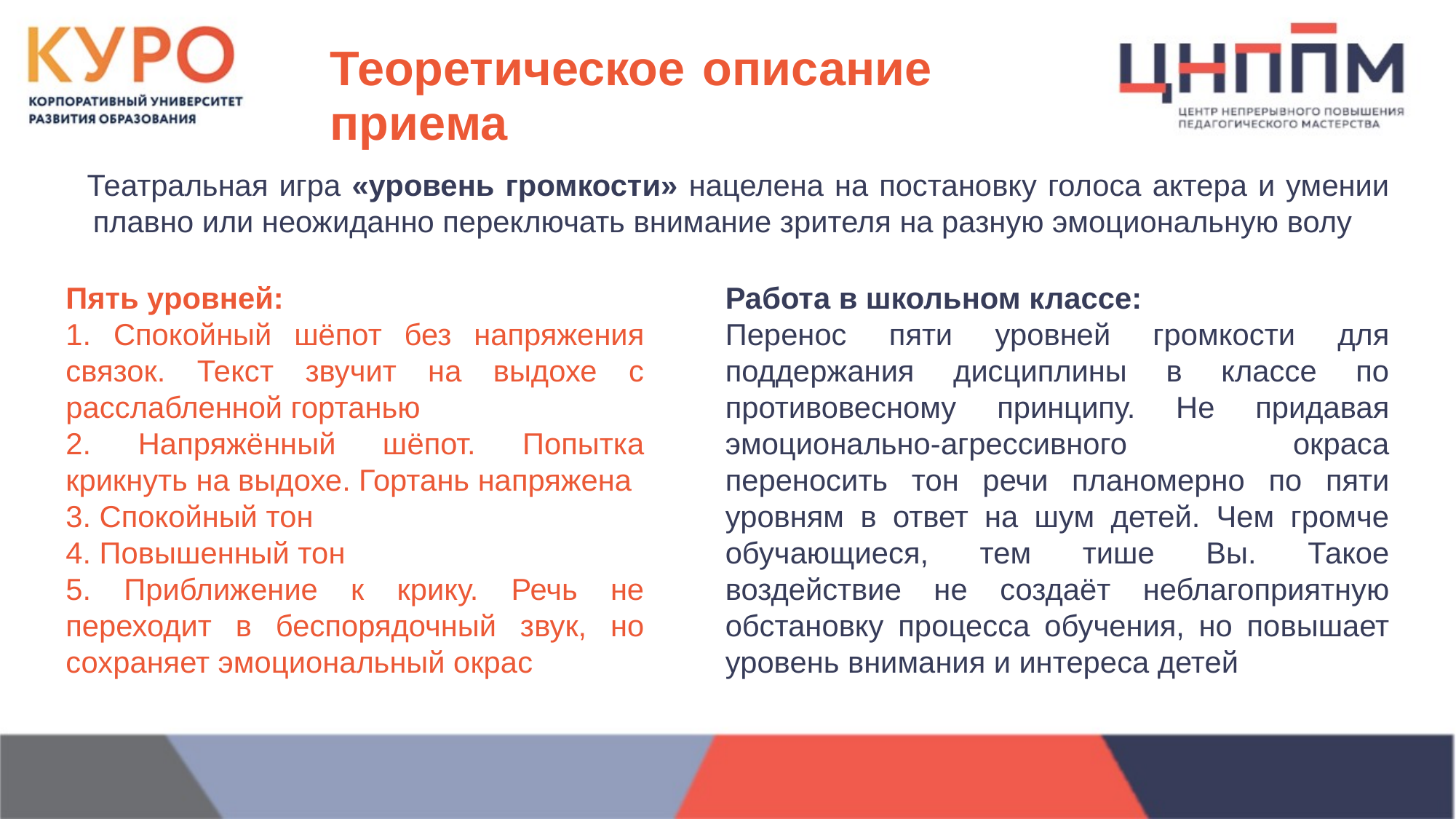

# Теоретическое описание приема
Театральная игра «уровень громкости» нацелена на постановку голоса актера и умении плавно или неожиданно переключать внимание зрителя на разную эмоциональную волу

Пять уровней:
1. Спокойный шёпот без напряжения связок. Текст звучит на выдохе с расслабленной гортанью
2. Напряжённый шёпот. Попытка крикнуть на выдохе. Гортань напряжена
3. Спокойный тон
4. Повышенный тон
5. Приближение к крику. Речь не переходит в беспорядочный звук, но сохраняет эмоциональный окрас
Работа в школьном классе:
Перенос пяти уровней громкости для поддержания дисциплины в классе по противовесному принципу. Не придавая эмоционально-агрессивного окраса переносить тон речи планомерно по пяти уровням в ответ на шум детей. Чем громче обучающиеся, тем тише Вы. Такое воздействие не создаёт неблагоприятную обстановку процесса обучения, но повышает уровень внимания и интереса детей